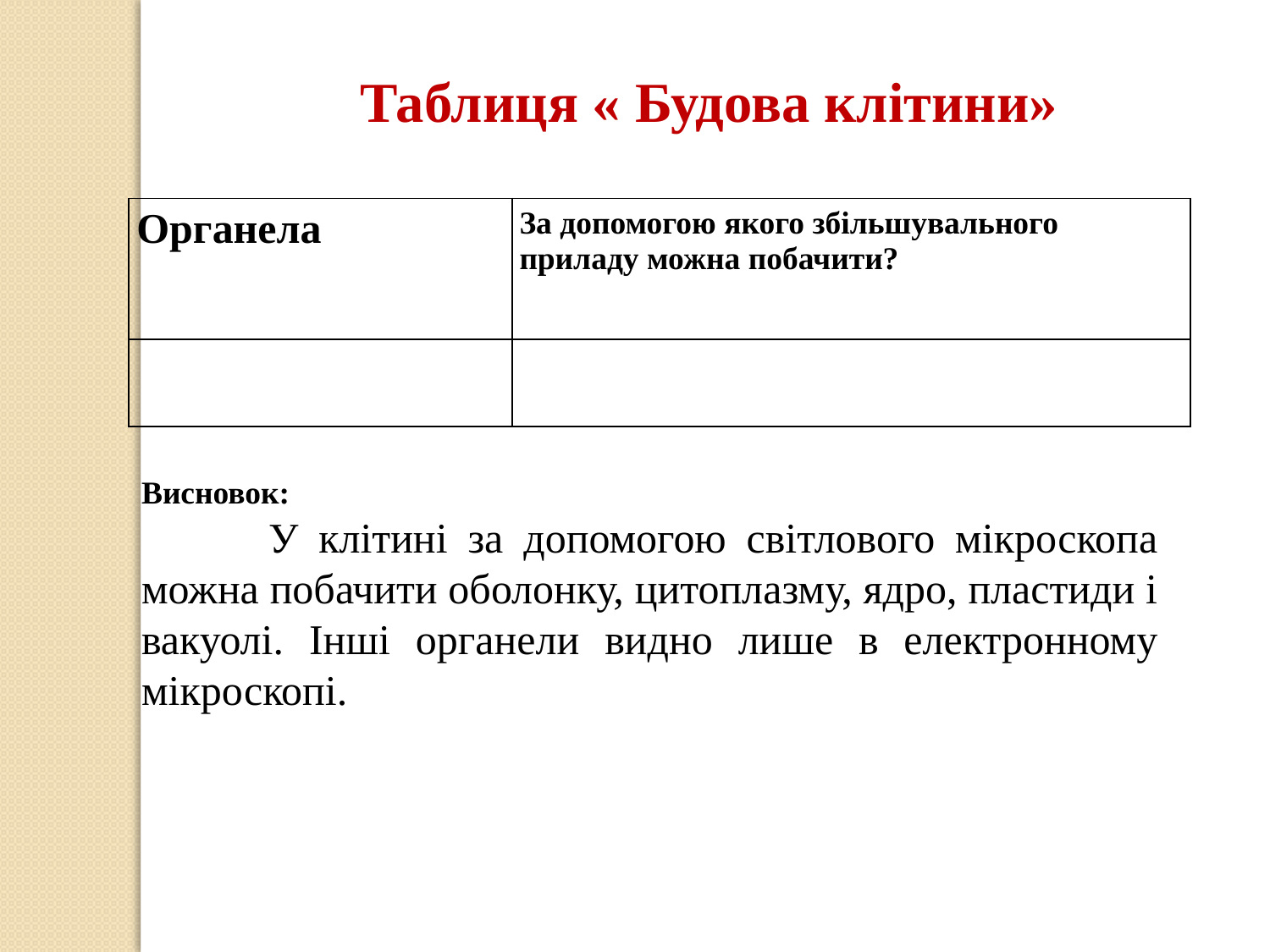

Таблиця « Будова клітини»
| Органела | За допомогою якого збільшувального приладу можна побачити? |
| --- | --- |
|  |  |
Висновок:
	У клітині за допомогою світлового мікроскопа можна побачити оболонку, цитоплазму, ядро, пластиди і вакуолі. Інші органели видно лише в електронному мікроскопі.